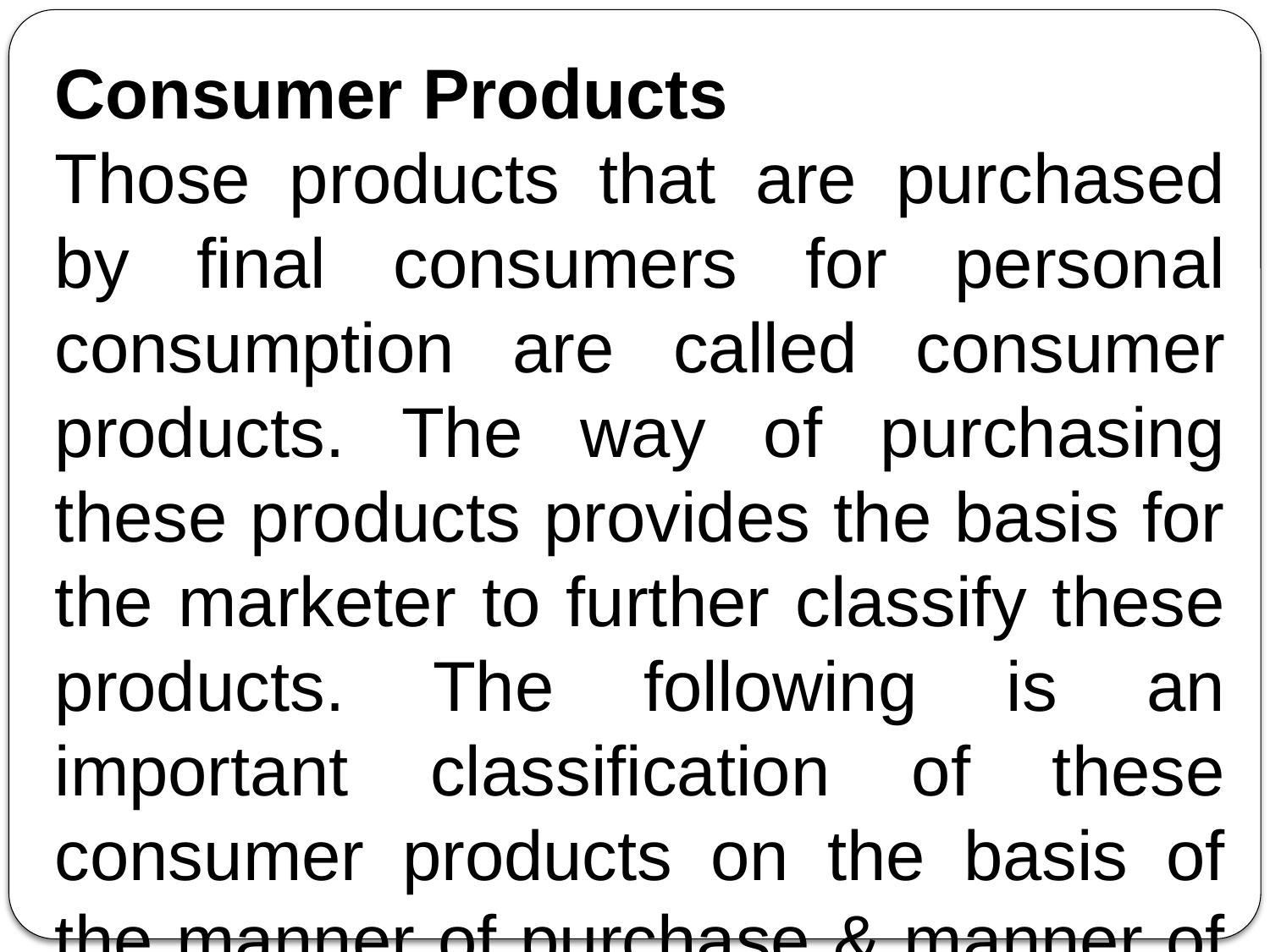

Consumer Products
Those products that are purchased by final consumers for personal consumption are called consumer products. The way of purchasing these products provides the basis for the marketer to further classify these products. The following is an important classification of these consumer products on the basis of the manner of purchase & manner of marketing.